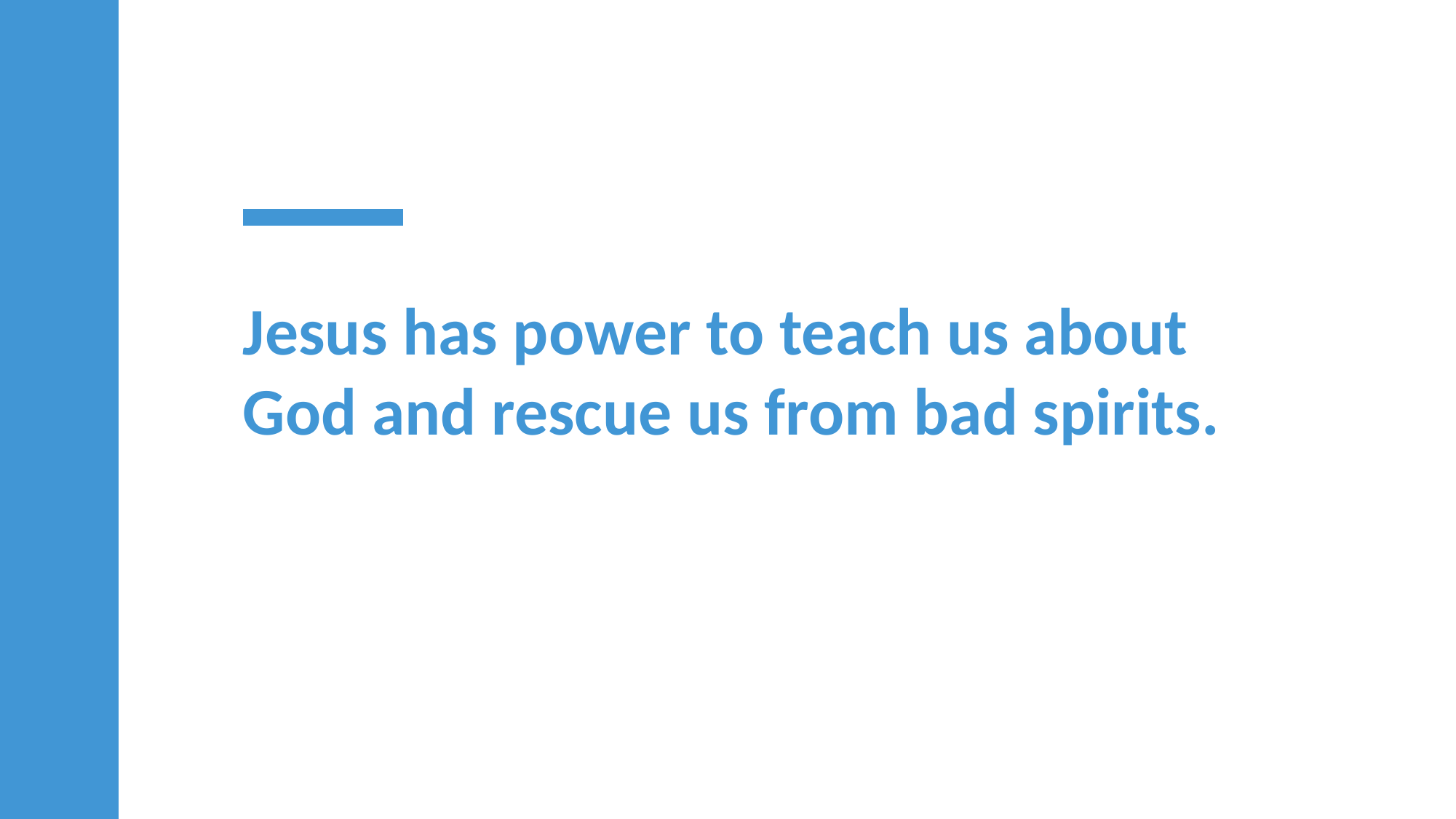

Jesus has power to teach us about God and rescue us from bad spirits.